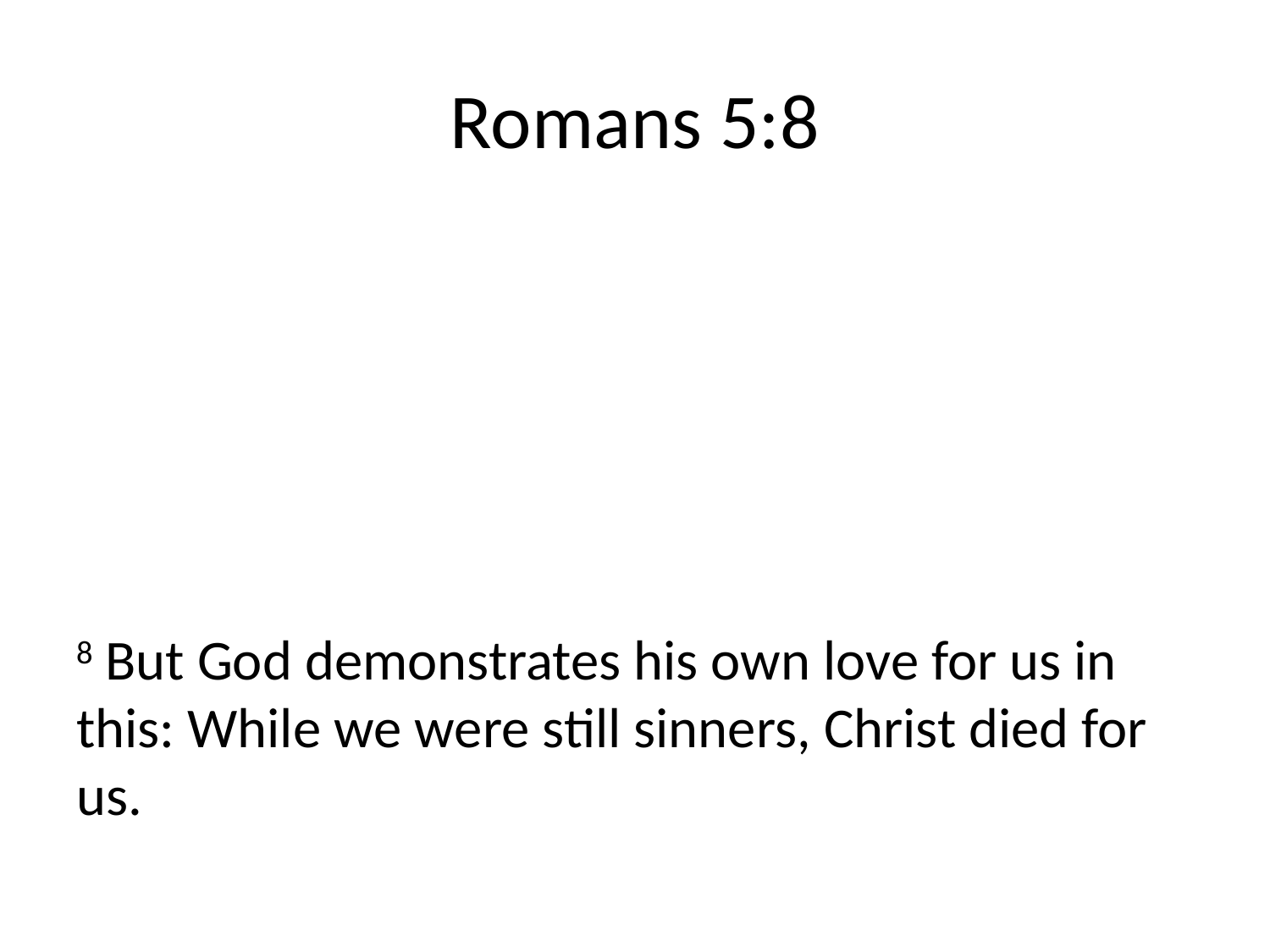

# Romans 5:8

8 But God demonstrates his own love for us in this: While we were still sinners, Christ died for us.